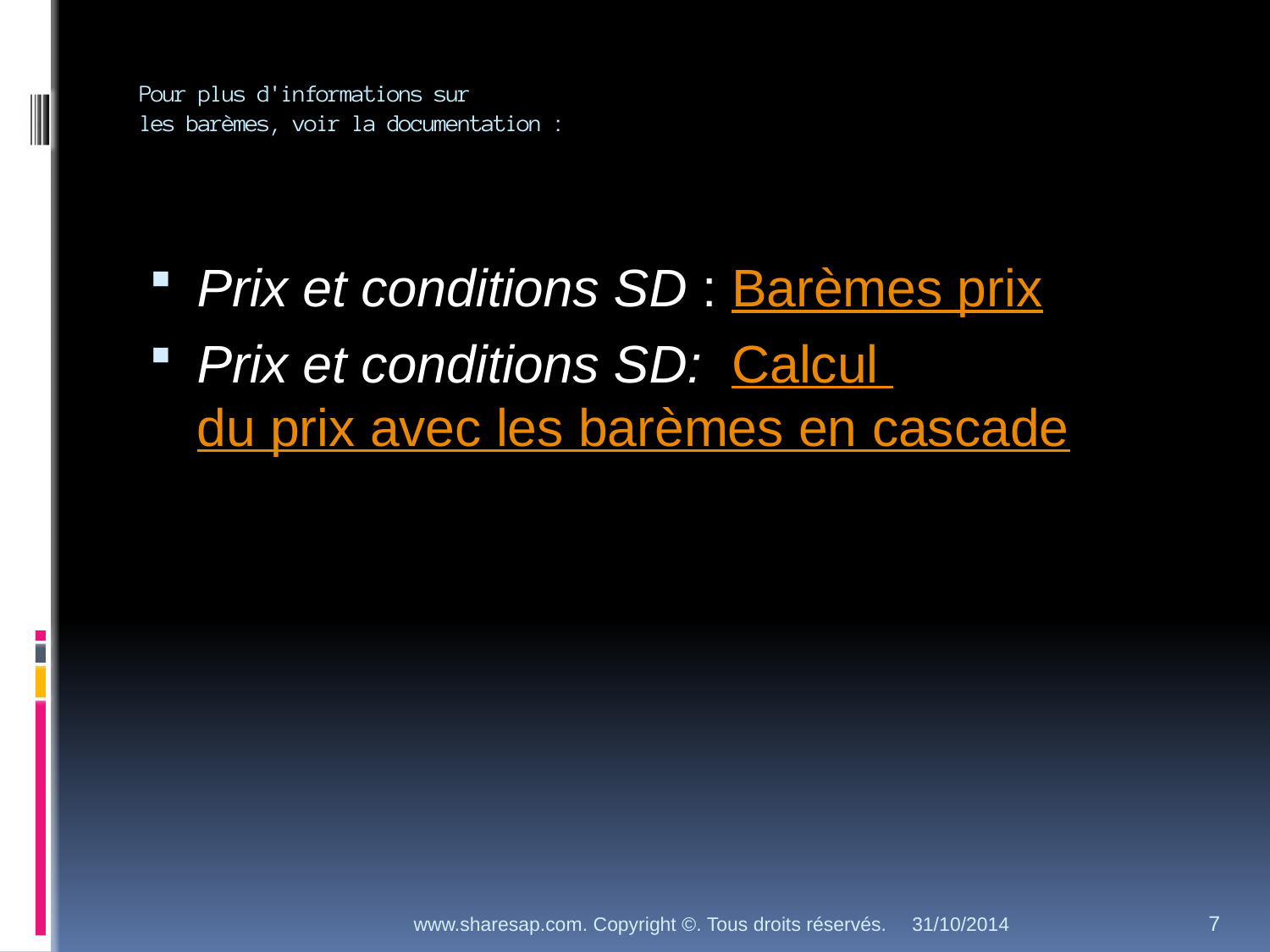

# Pour plus d'informations sur les barèmes, voir la documentation :
Prix et conditions SD : Barèmes prix
Prix et conditions SD:  Calcul du prix avec les barèmes en cascade
www.sharesap.com. Copyright ©. Tous droits réservés.
31/10/2014
7